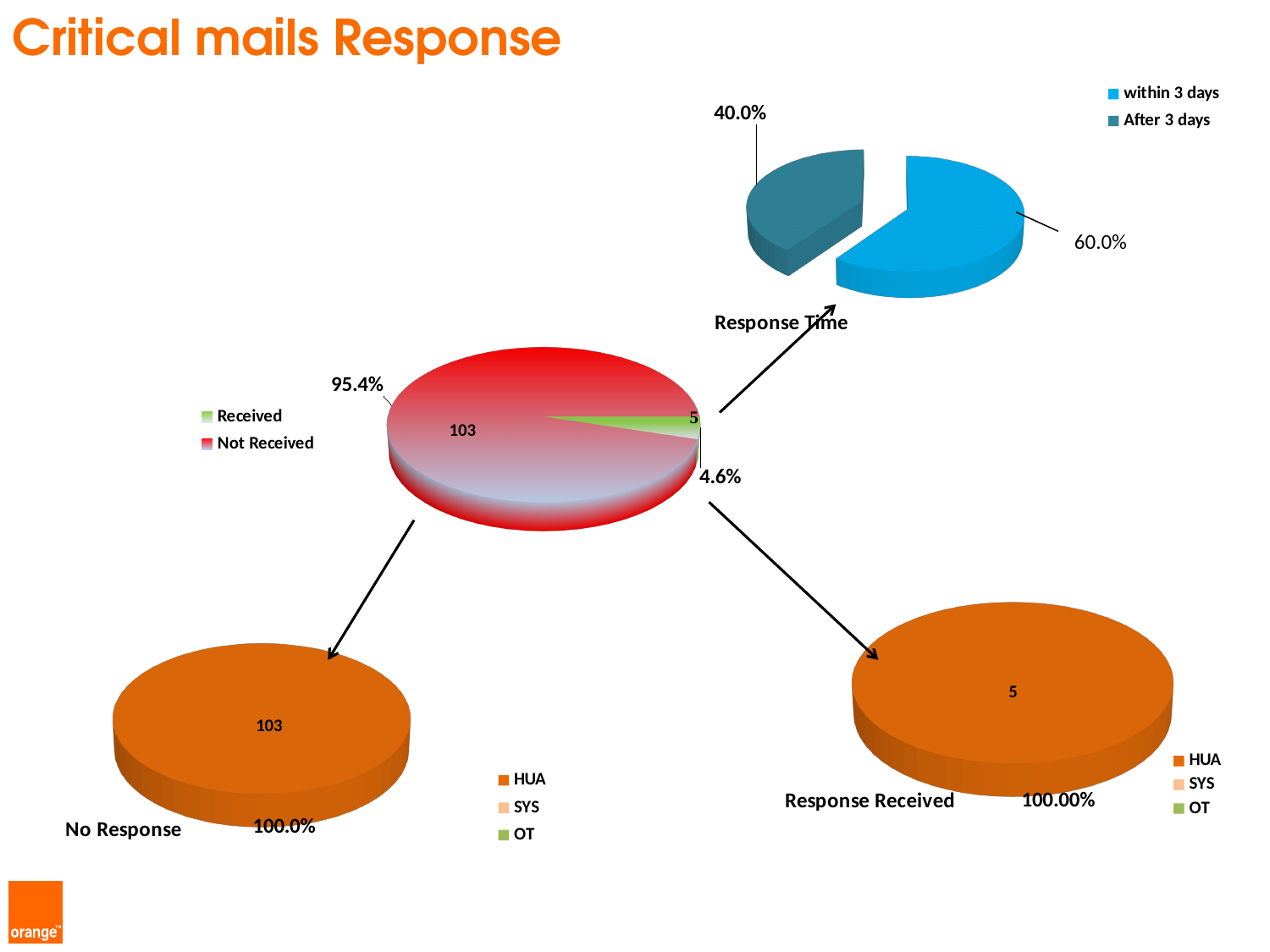

Critical mails Response

[unsupported chart]

60.0%

[unsupported chart]

103

[unsupported chart]

5

[unsupported chart]

103